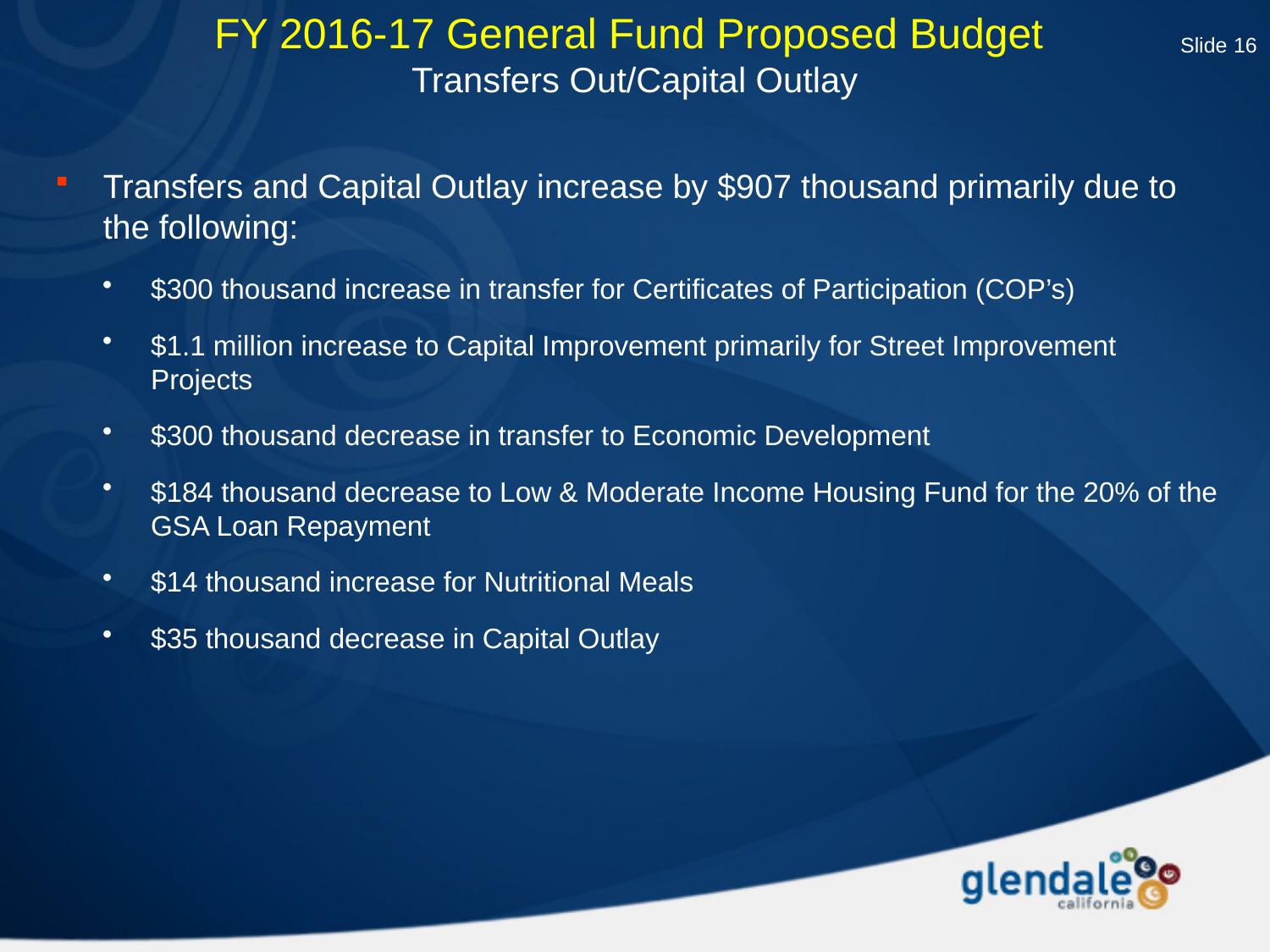

Slide 16
FY 2016-17 General Fund Proposed Budget
Transfers Out/Capital Outlay
Transfers and Capital Outlay increase by $907 thousand primarily due to the following:
$300 thousand increase in transfer for Certificates of Participation (COP’s)
$1.1 million increase to Capital Improvement primarily for Street Improvement Projects
$300 thousand decrease in transfer to Economic Development
$184 thousand decrease to Low & Moderate Income Housing Fund for the 20% of the GSA Loan Repayment
$14 thousand increase for Nutritional Meals
$35 thousand decrease in Capital Outlay